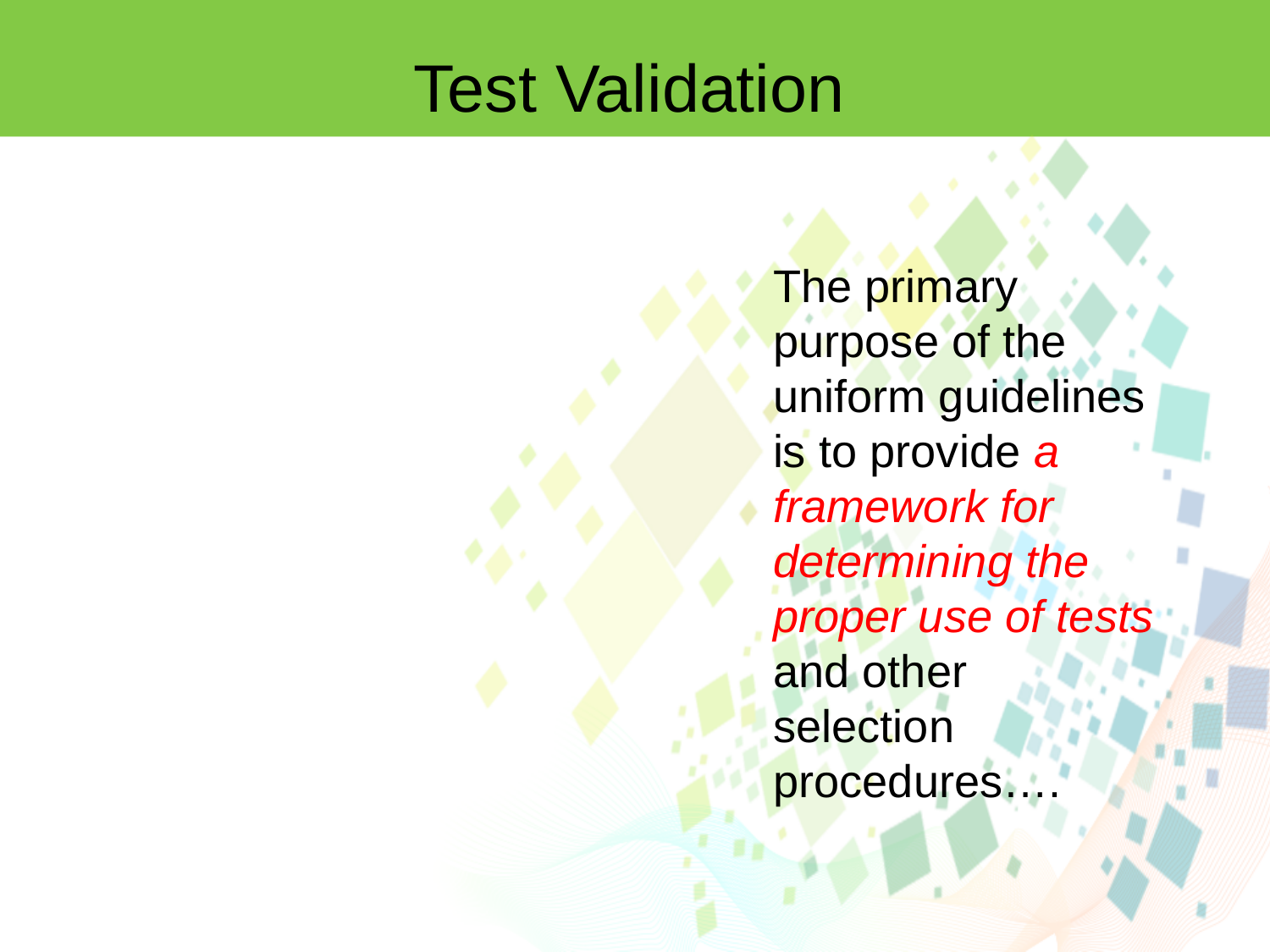

Test Validation
The primary purpose of the uniform guidelines is to provide a framework for determining the proper use of tests and other selection procedures….